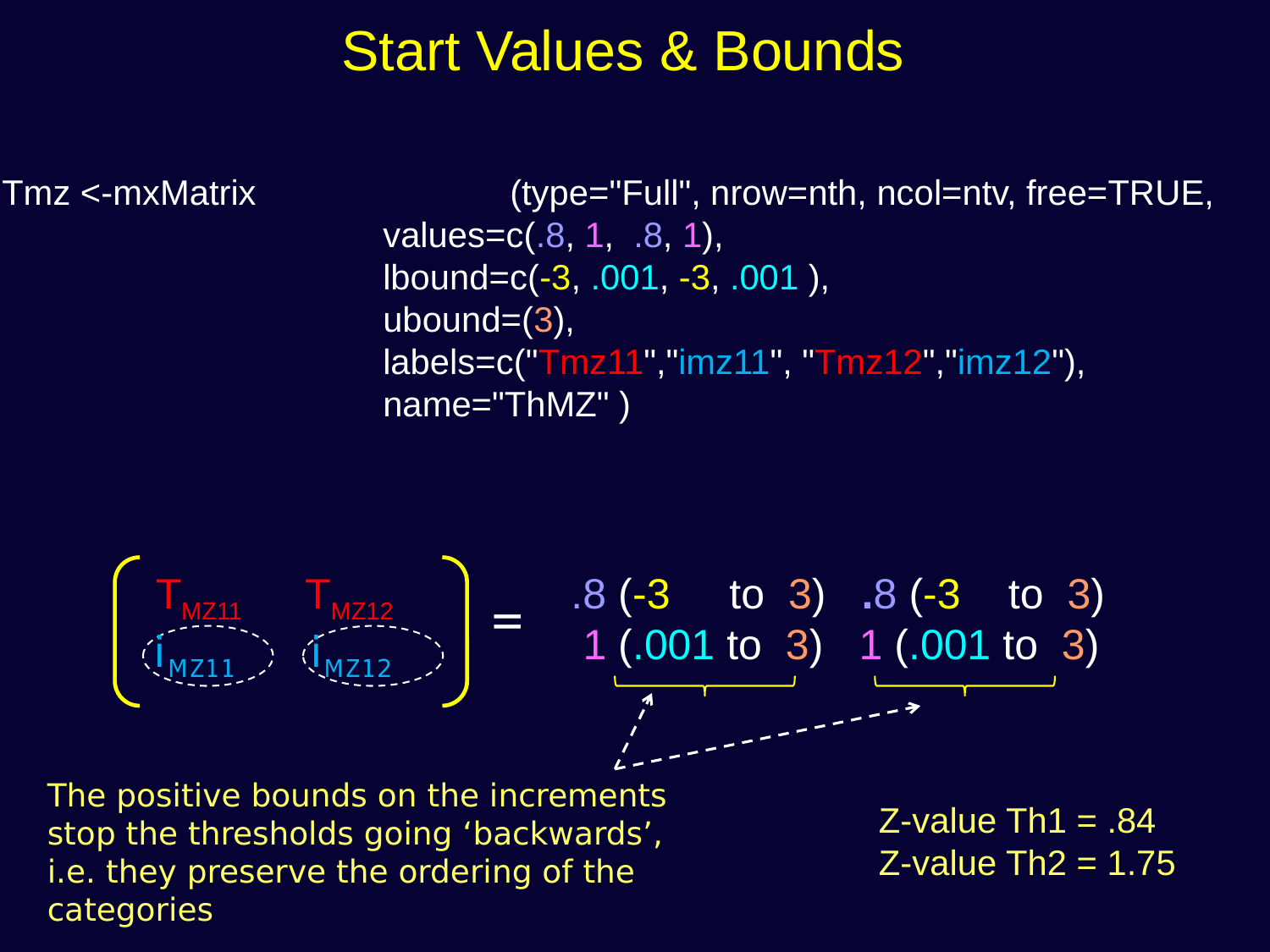

Start Values & Bounds

Tmz <-mxMatrix		(type="Full", nrow=nth, ncol=ntv, free=TRUE,
			values=c(.8, 1,  .8, 1),
			lbound=c(-3, .001, -3, .001 ),
			ubound=(3),
			labels=c("Tmz11","imz11", "Tmz12","imz12"),
			name="ThMZ" )

TMZ11     TMZ12
iMZ11      iMZ12
  .8 (-3     to  3)   .8 (-3    to  3)
   1 (.001 to  3)   1 (.001 to  3)
=

The positive bounds on the increments stop the thresholds going ‘backwards’, i.e. they preserve the ordering of the categories
Z-value Th1 = .84
Z-value Th2 = 1.75